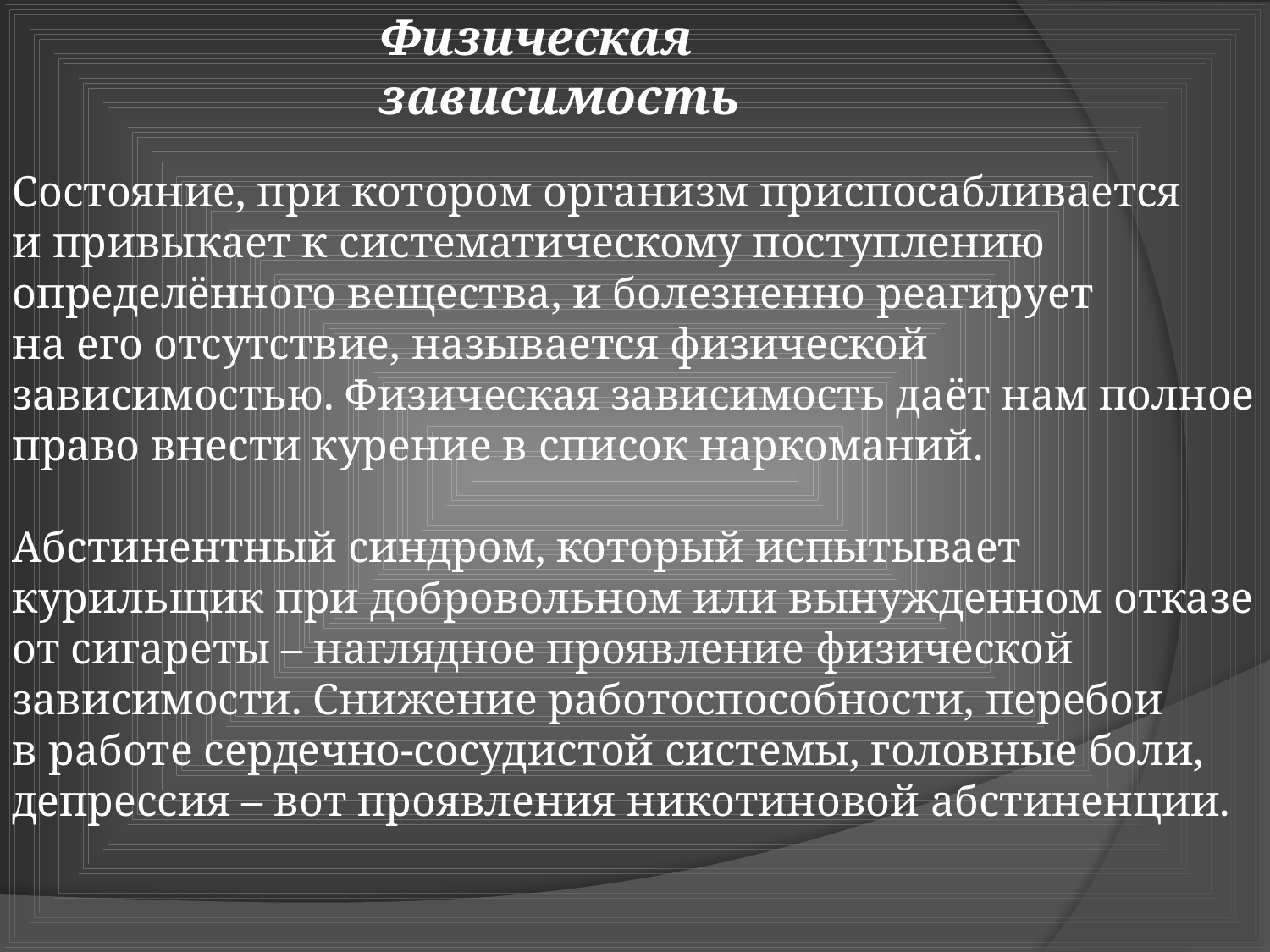

Физическая зависимость
Состояние, при котором организм приспосабливается и привыкает к систематическому поступлению определённого вещества, и болезненно реагирует на его отсутствие, называется физической зависимостью. Физическая зависимость даёт нам полное право внести курение в список наркоманий.

Абстинентный синдром, который испытывает курильщик при добровольном или вынужденном отказе от сигареты – наглядное проявление физической зависимости. Снижение работоспособности, перебои в работе сердечно-сосудистой системы, головные боли, депрессия – вот проявления никотиновой абстиненции.